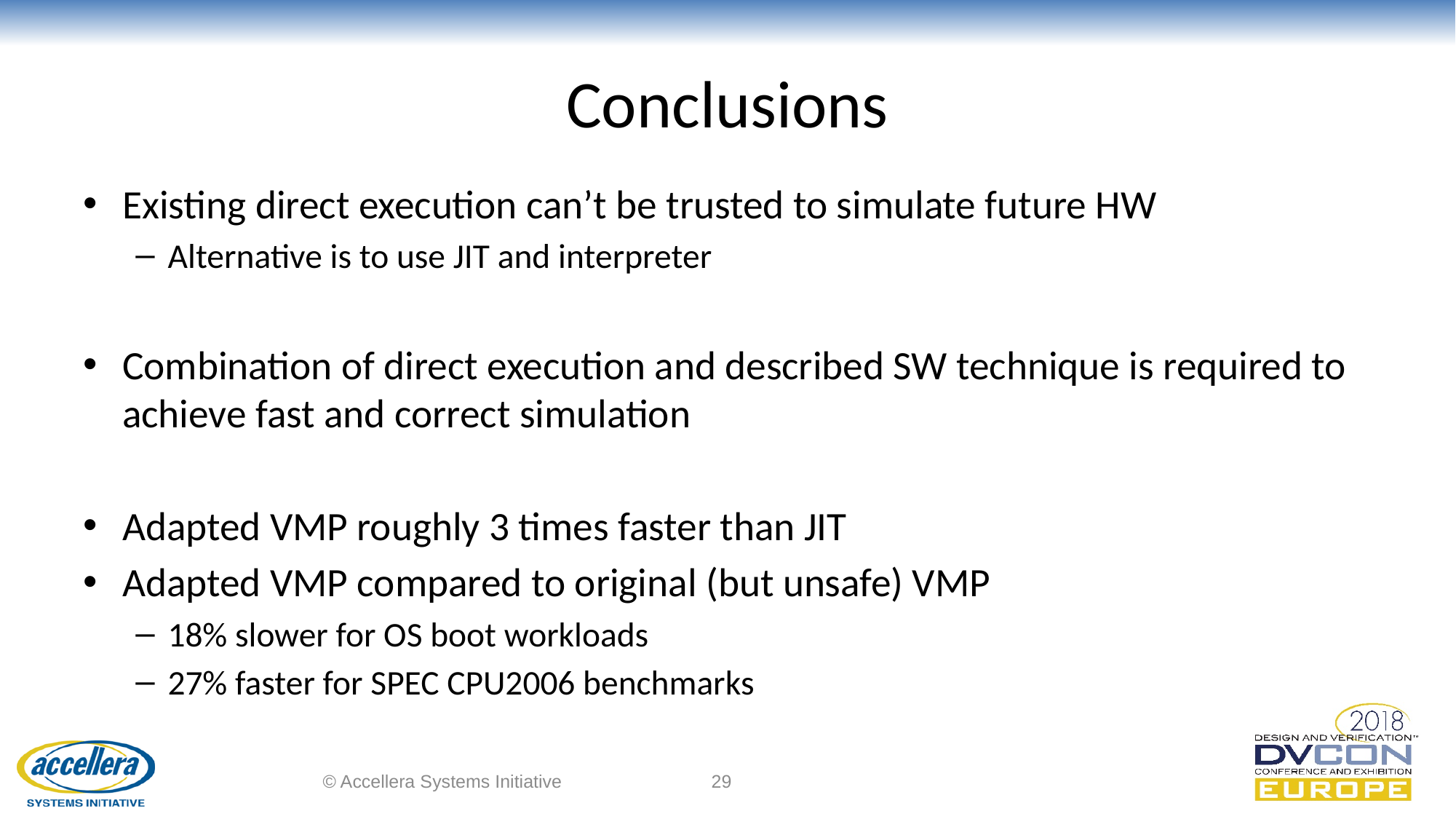

# Conclusions
Existing direct execution can’t be trusted to simulate future HW
Alternative is to use JIT and interpreter

Combination of direct execution and described SW technique is required to achieve fast and correct simulation

Adapted VMP roughly 3 times faster than JIT
Adapted VMP compared to original (but unsafe) VMP
18% slower for OS boot workloads
27% faster for SPEC CPU2006 benchmarks
© Accellera Systems Initiative
29